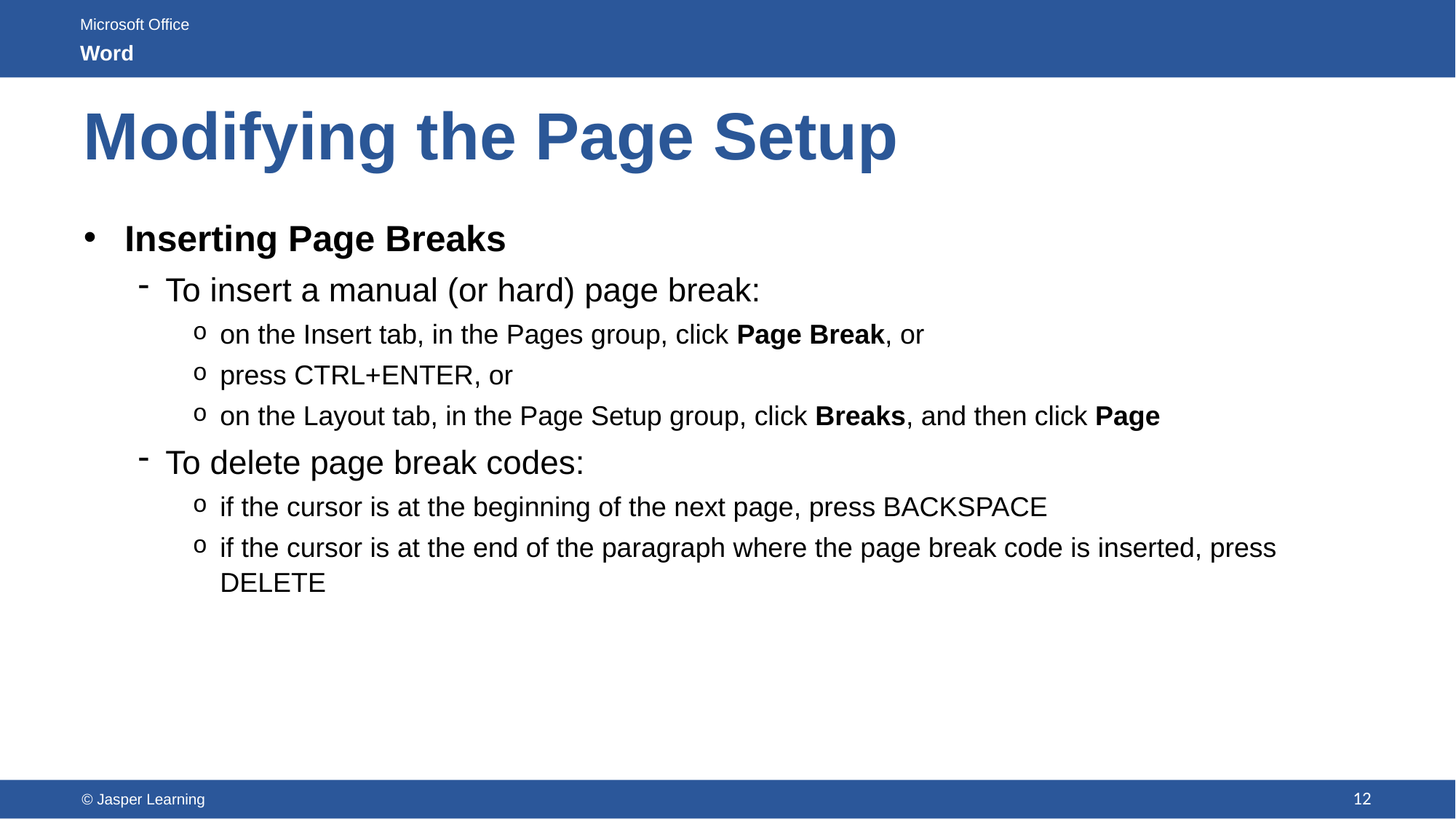

# Modifying the Page Setup
Inserting Page Breaks
To insert a manual (or hard) page break:
on the Insert tab, in the Pages group, click Page Break, or
press CTRL+ENTER, or
on the Layout tab, in the Page Setup group, click Breaks, and then click Page
To delete page break codes:
if the cursor is at the beginning of the next page, press BACKSPACE
if the cursor is at the end of the paragraph where the page break code is inserted, press DELETE
12
© Jasper Learning